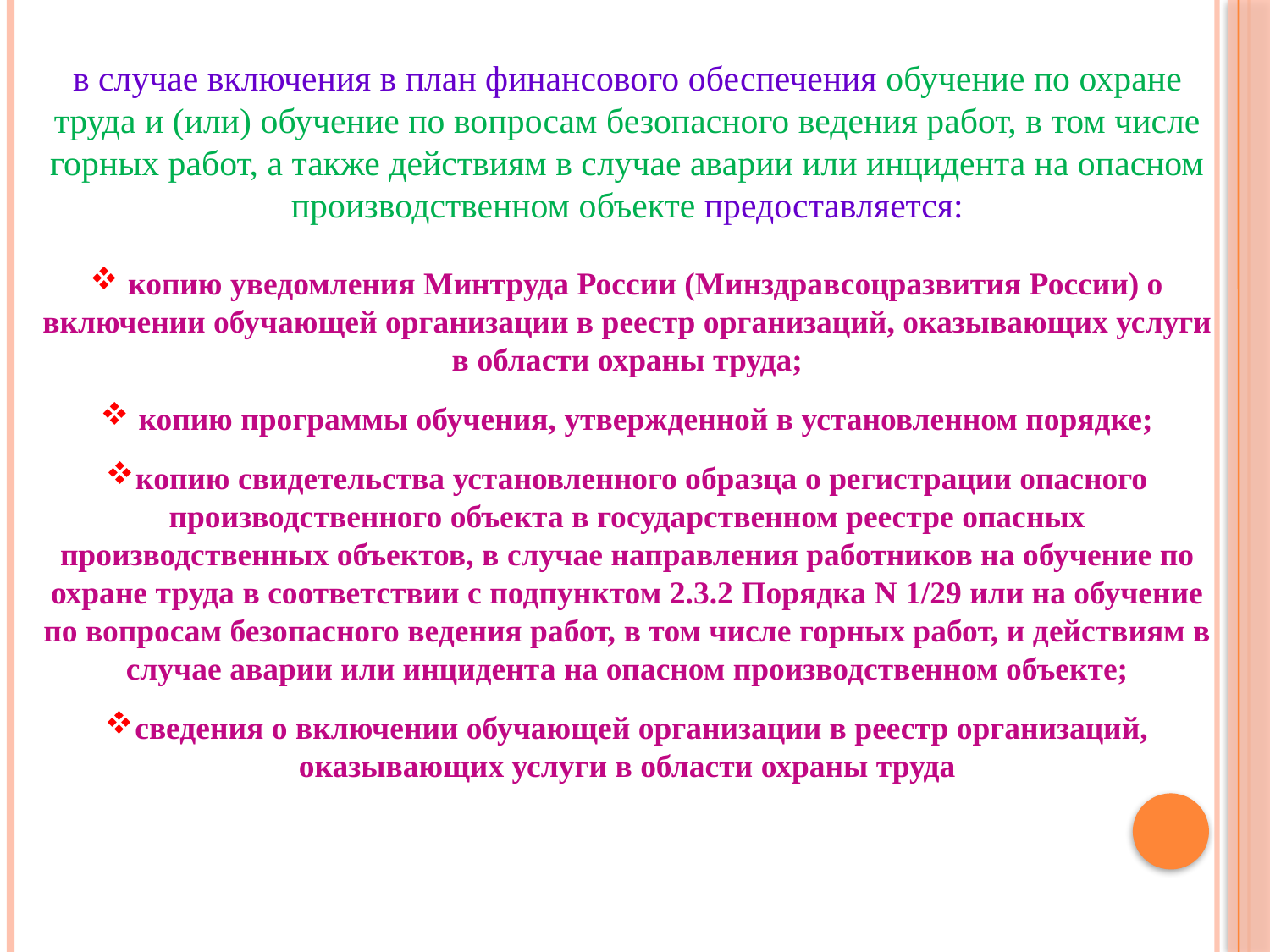

в случае включения в план финансового обеспечения обучение по охране труда и (или) обучение по вопросам безопасного ведения работ, в том числе горных работ, а также действиям в случае аварии или инцидента на опасном производственном объекте предоставляется:

 копию уведомления Минтруда России (Минздравсоцразвития России) о включении обучающей организации в реестр организаций, оказывающих услуги в области охраны труда;

 копию программы обучения, утвержденной в установленном порядке;

копию свидетельства установленного образца о регистрации опасного производственного объекта в государственном реестре опасных производственных объектов, в случае направления работников на обучение по охране труда в соответствии с подпунктом 2.3.2 Порядка N 1/29 или на обучение по вопросам безопасного ведения работ, в том числе горных работ, и действиям в случае аварии или инцидента на опасном производственном объекте;

сведения о включении обучающей организации в реестр организаций, оказывающих услуги в области охраны труда